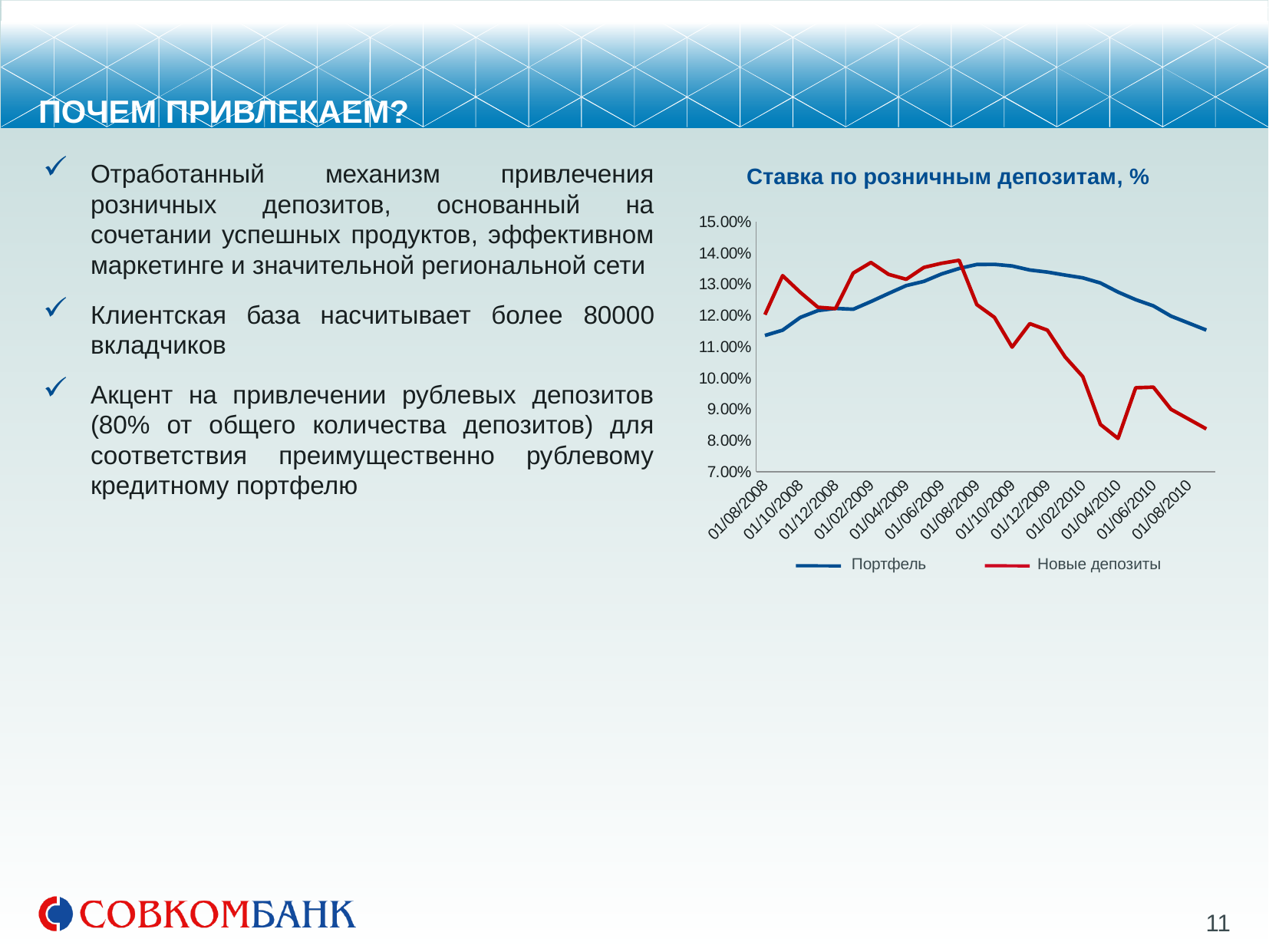

# ПОЧЕМ ПРИВЛЕКАЕМ?
Отработанный механизм привлечения розничных депозитов, основанный на сочетании успешных продуктов, эффективном маркетинге и значительной региональной сети
Клиентская база насчитывает более 80000 вкладчиков
Акцент на привлечении рублевых депозитов (80% от общего количества депозитов) для соответствия преимущественно рублевому кредитному портфелю
Ставка по розничным депозитам, %

### Chart

| Category | Portfolio | New deposits |
|---|---|---|
| 40422 | 0.11538454895307969 | 0.08373270014316005 |
| 40360 | 0.11985772944371006 | 0.09001213816371621 |
| 40330 | 0.12312133670795312 | 0.09710112506684371 |
| 40299 | 0.1251130704971414 | 0.09691186396413805 |
| 40269 | 0.12754393524063706 | 0.08069471092003667 |
| 40238 | 0.13046057359560106 | 0.08517257876318005 |
| 40210 | 0.13210225448460555 | 0.1005095358561181 |
| 40179 | 0.13298718739162776 | 0.10680545246639812 |
| 40148 | 0.13393823186273235 | 0.11535283987438663 |
| 40118 | 0.134607816125298 | 0.11743804948836628 |
| 40087 | 0.13590227539216249 | 0.10993398948266712 |
| 40057 | 0.13642848011388894 | 0.11946650265967877 |
| 40026 | 0.13637987183311967 | 0.12352863601166329 |
| 39995 | 0.1351045280853317 | 0.13771777464483656 |
| 39965 | 0.1333366517163162 | 0.13675307386305072 |
| 39934 | 0.1309713423889904 | 0.13543304256315006 |
| 39904 | 0.12961600333302747 | 0.13163870389575139 |
| 39873 | 0.12709539706080494 | 0.1332253445205572 |
| 39845 | 0.12450271781214559 | 0.1370212432510764 |
| 39814 | 0.12205254962849002 | 0.13364011221582164 |
| 39783 | 0.12231037876977605 | 0.1222641506925472 |
| 39753 | 0.12162735580129166 | 0.12269977982769528 |
| 39722 | 0.11942542208921235 | 0.12746450037872376 |
| 39692 | 0.1153511314668416 | 0.13280510002895368 |
| 39661 | 0.11365917402968642 | 0.12031136642251593 |
          Портфель 	Новые депозиты
11